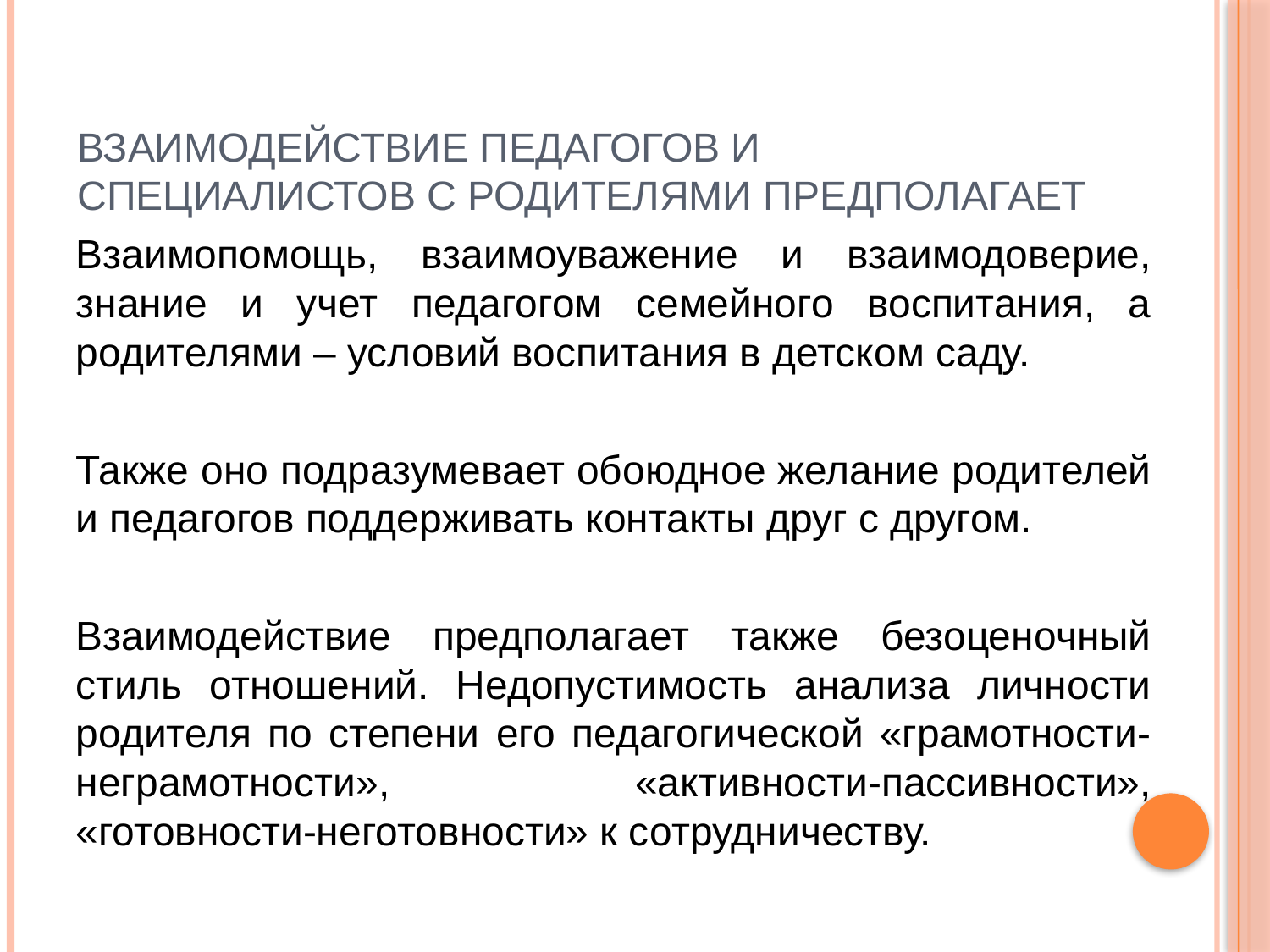

# Взаимодействие педагогов и специалистов с родителями предполагает
Взаимопомощь, взаимоуважение и взаимодоверие, знание и учет педагогом семейного воспитания, а родителями – условий воспитания в детском саду.

Также оно подразумевает обоюдное желание родителей и педагогов поддерживать контакты друг с другом.

Взаимодействие предполагает также безоценочный стиль отношений. Недопустимость анализа личности родителя по степени его педагогической «грамотности-неграмотности», «активности-пассивности», «готовности-неготовности» к сотрудничеству.